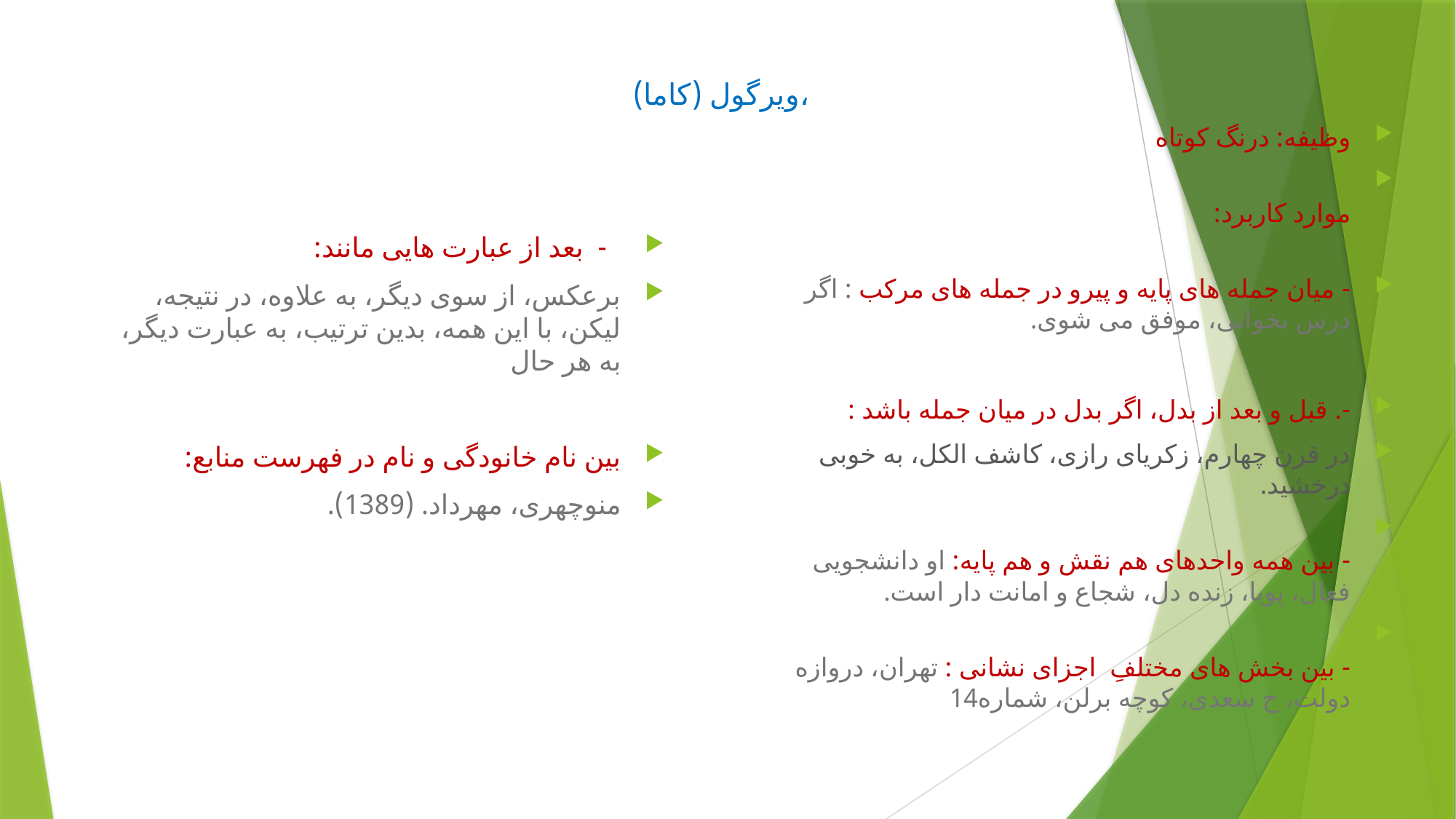

# ویرگول (کاما)،
وظیفه: درنگ کوتاه
موارد کاربرد:
- میان جمله هاى پایه و پیرو در جمله های مرکب : اگر درس بخوانی، موفق می شوی.

-. قبل و بعد از بدل، اگر بدل در میان جمله باشد :
در قرن چهارم، زکریای رازی، کاشف الکل، به خوبی درخشید.
- بین همه واحدهاى هم نقش و هم پایه: او دانشجویی فعال، پویا، زنده دل، شجاع و امانت دار است.
- بین بخش هاى مختلفِ  اجزای نشانى : تهران، دروازه دولت، خ سعدی، کوچه برلن، شماره14
  -  بعد از عبارت هایی مانند:
برعکس، از سوی دیگر، به علاوه، در نتیجه، لیکن، با این همه، بدین ترتیب، به عبارت دیگر، به هر حال

بین نام خانودگی و نام در فهرست منابع:
منوچهری، مهرداد. (1389).